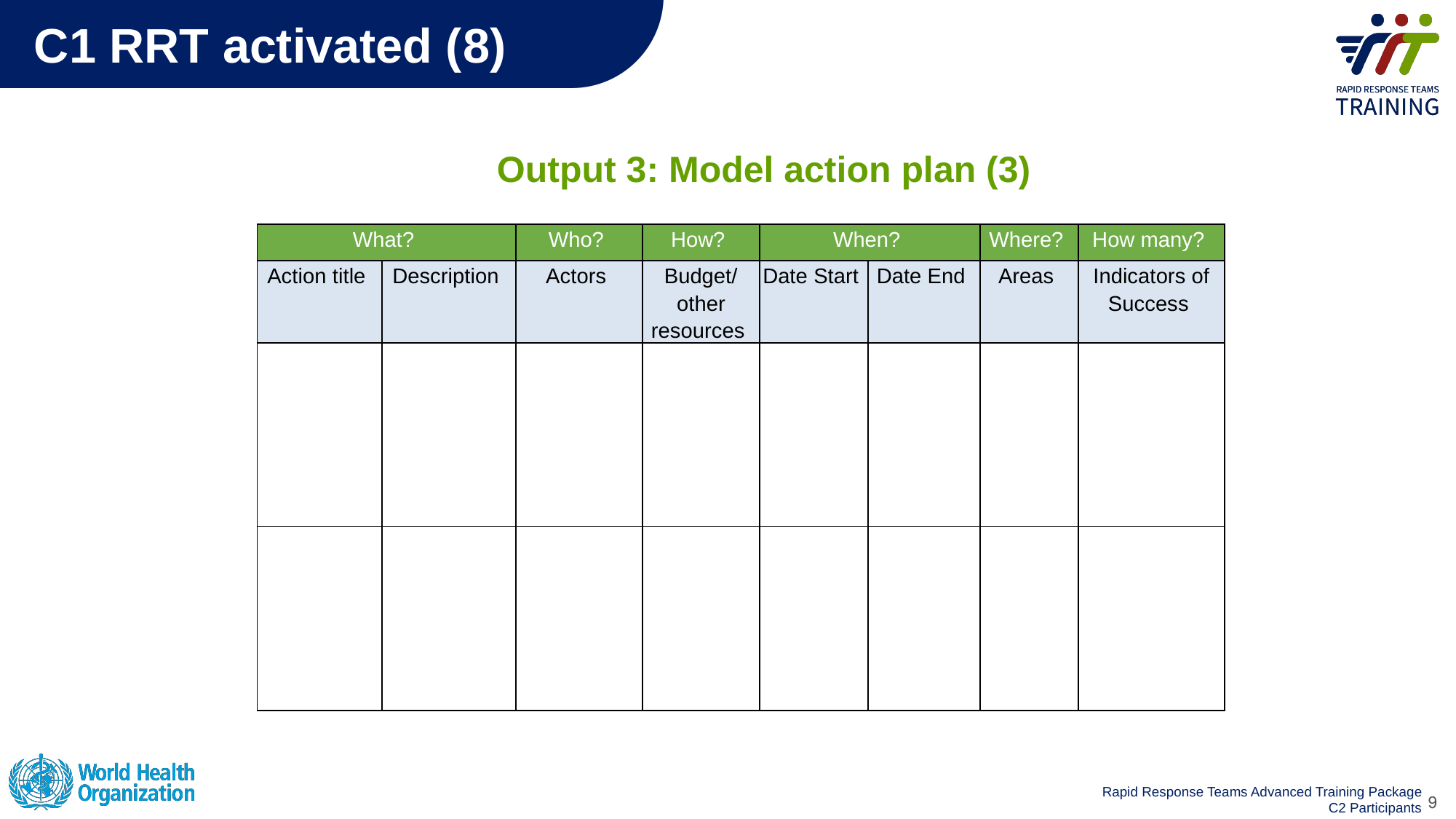

C1 RRT activated (8)
Output 3: Model action plan (3)
| What? |  | Who? | How? | When? |  | Where? | How many? |
| --- | --- | --- | --- | --- | --- | --- | --- |
| Action title | Description | Actors | Budget/ other resources | Date Start | Date End | Areas | Indicators of Success |
|  |  |  |  |  |  |  |  |
|  |  |  |  |  |  |  |  |